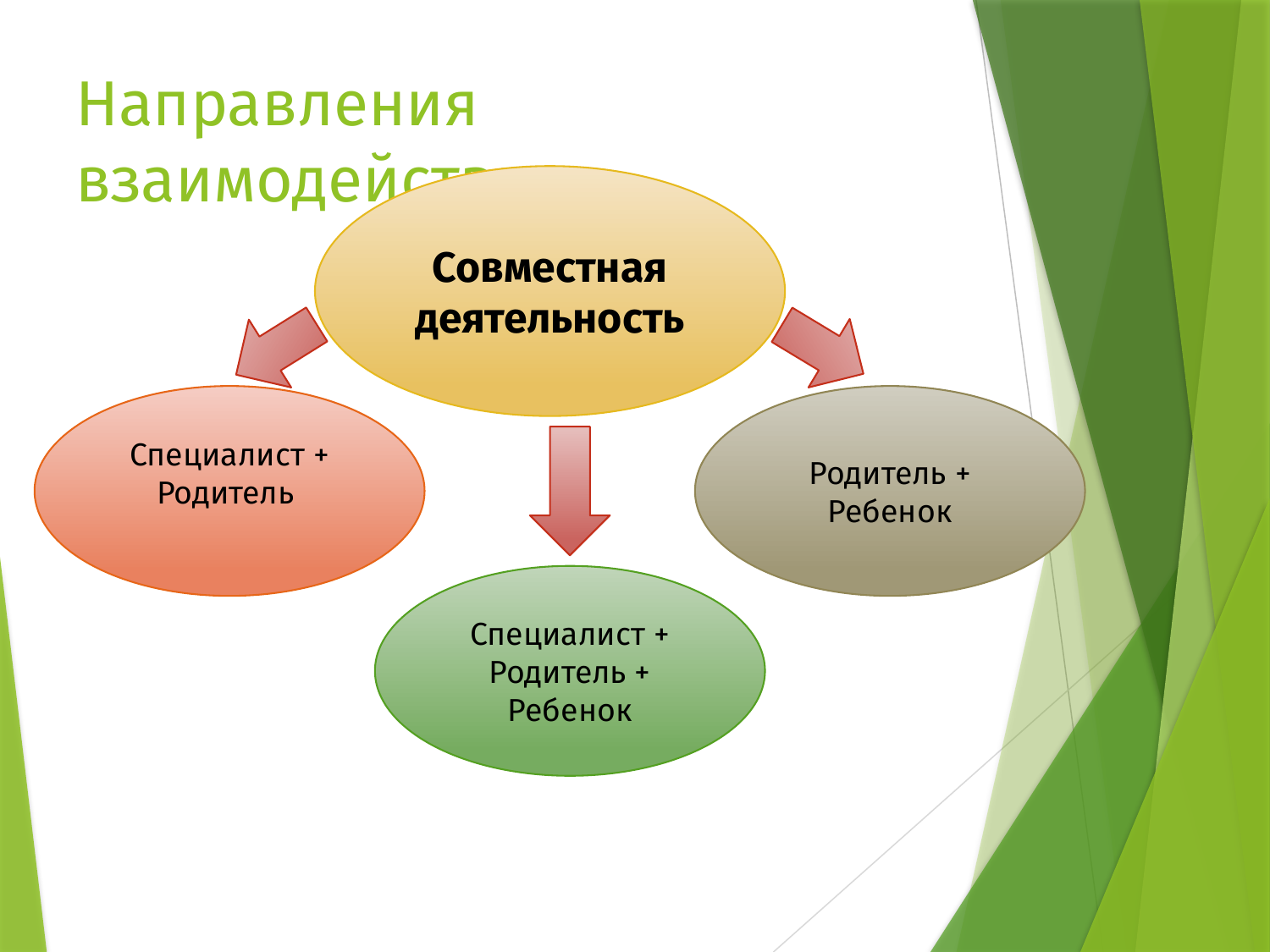

# Направления взаимодействия
Совместная деятельность

Специалист +
Родитель

Родитель +
Ребенок

Специалист +
Родитель +
Ребенок